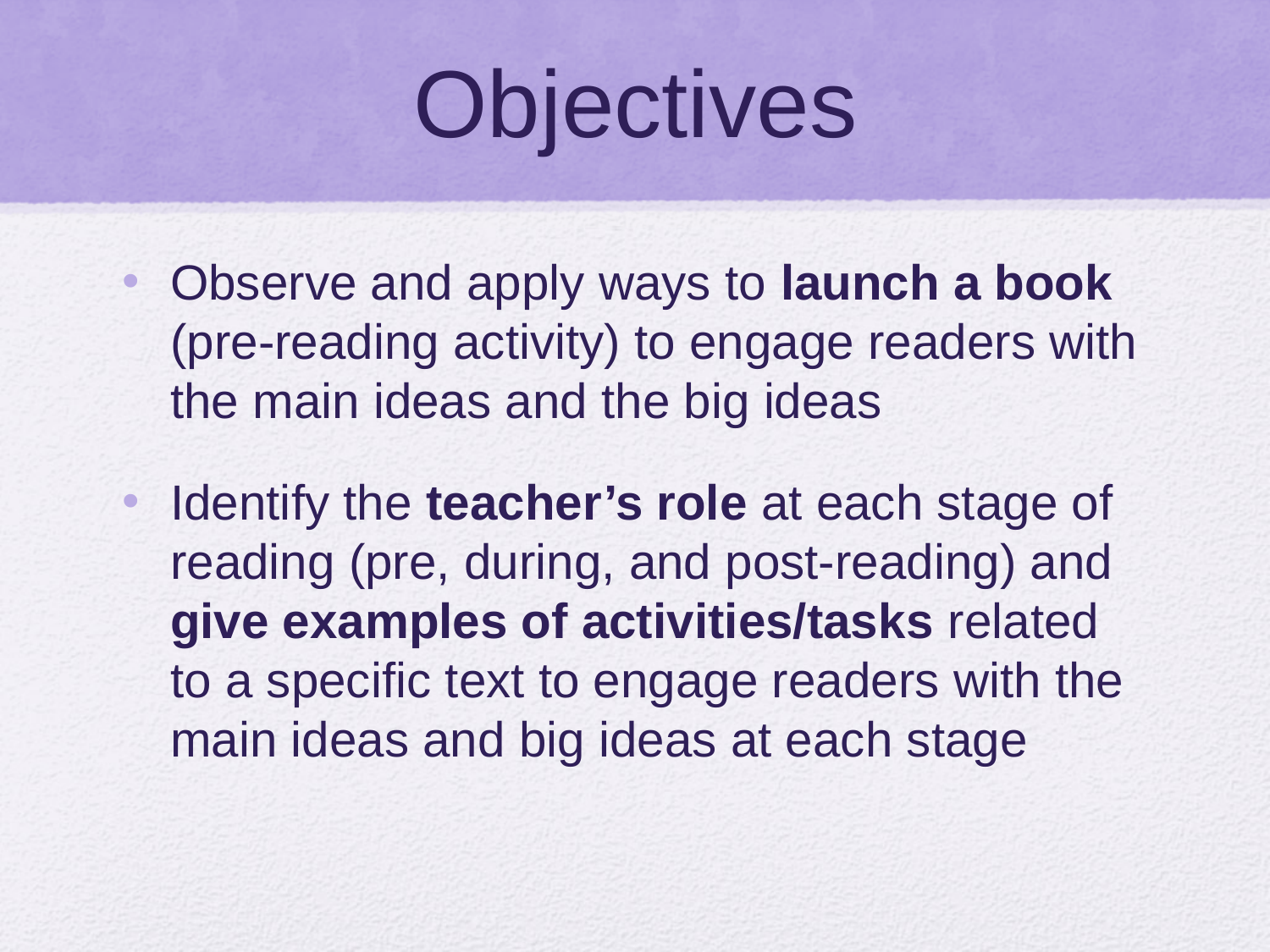

# Objectives
Observe and apply ways to launch a book (pre-reading activity) to engage readers with the main ideas and the big ideas
Identify the teacher’s role at each stage of reading (pre, during, and post-reading) and give examples of activities/tasks related to a specific text to engage readers with the main ideas and big ideas at each stage